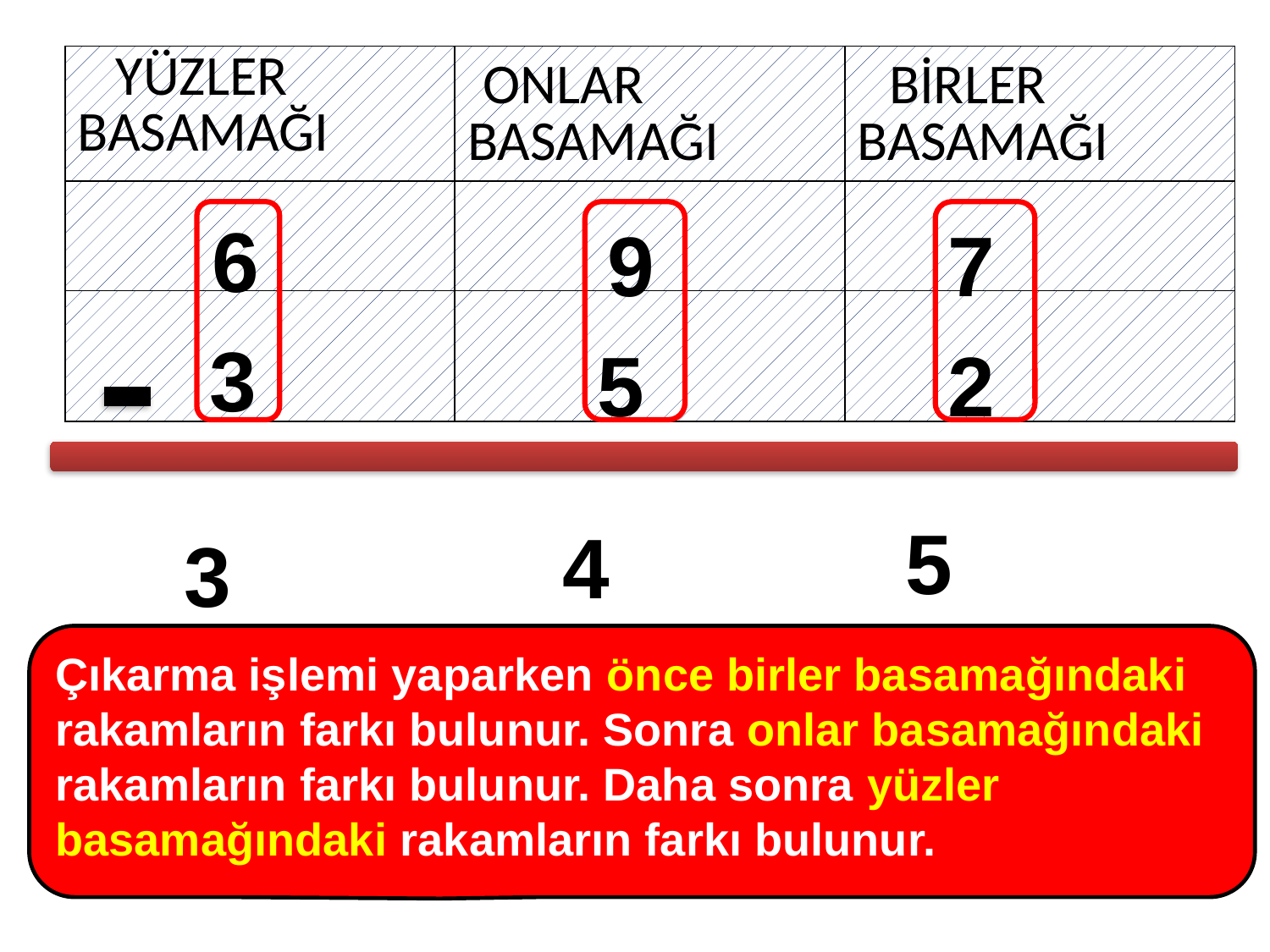

| YÜZLER BASAMAĞI | ONLAR BASAMAĞI | BİRLER BASAMAĞI |
| --- | --- | --- |
|  |  |  |
|  |  |  |

6

9
7
3
2
5

   5
   4
   3
Çıkarma işlemi yaparken önce birler basamağındaki rakamların farkı bulunur. Sonra onlar basamağındaki rakamların farkı bulunur. Daha sonra yüzler basamağındaki rakamların farkı bulunur.